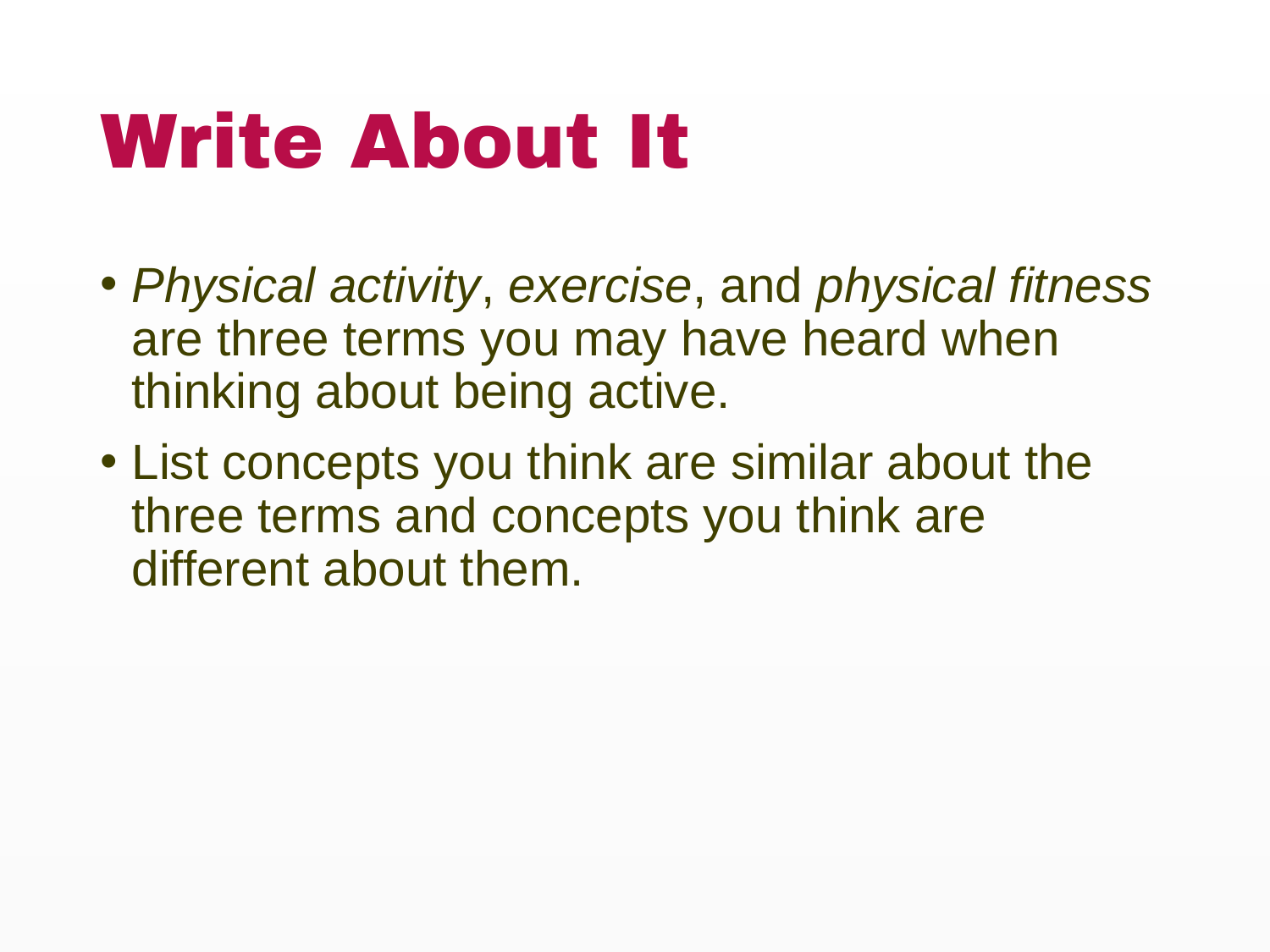

# Write About It
Physical activity, exercise, and physical fitness are three terms you may have heard when thinking about being active.
List concepts you think are similar about the three terms and concepts you think are different about them.